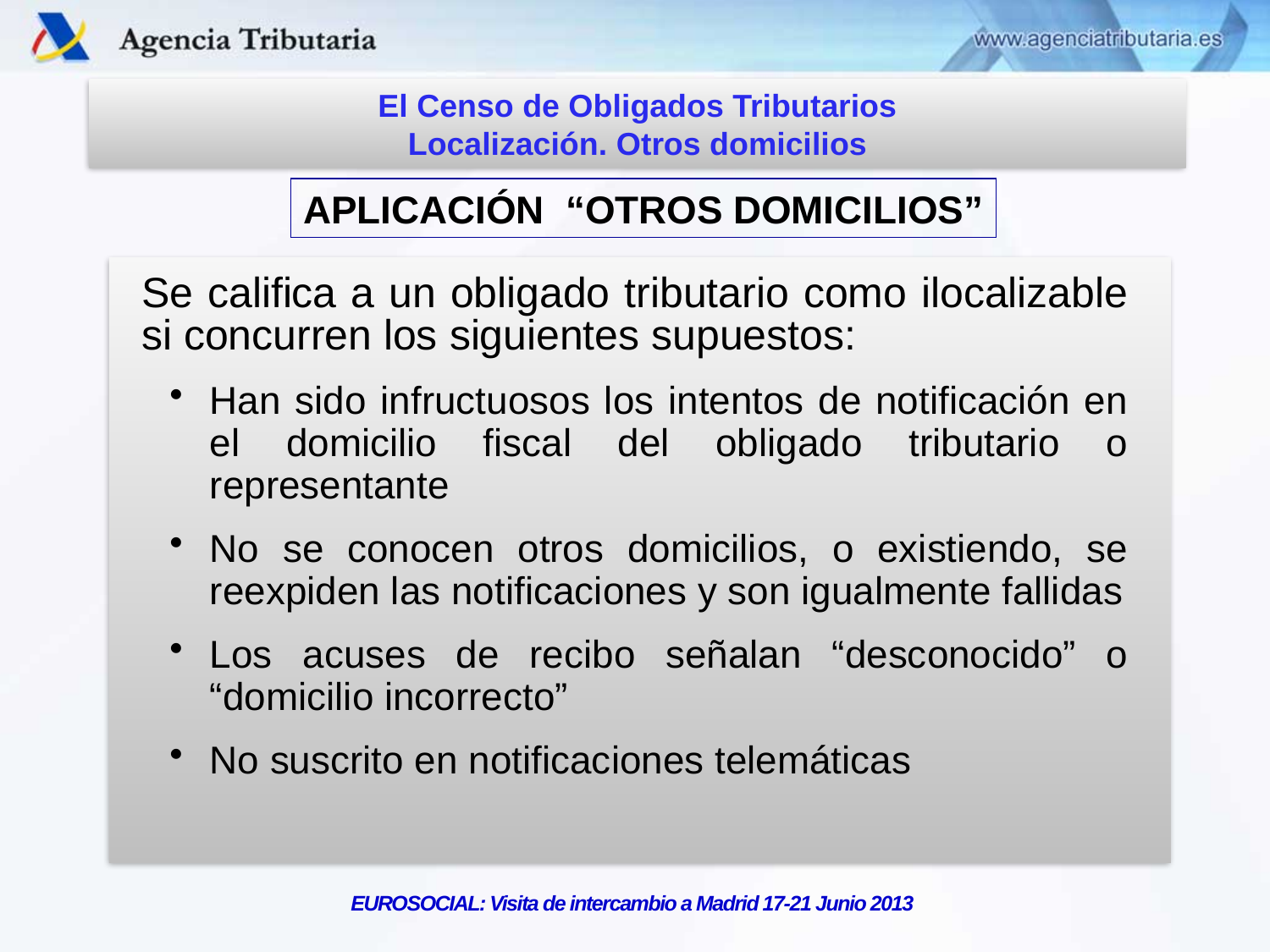

El Censo de Obligados Tributarios
Localización. Otros domicilios
APLICACIÓN  “OTROS DOMICILIOS”

Se califica a un obligado tributario como ilocalizable si concurren los siguientes supuestos:
Han sido infructuosos los intentos de notificación en el domicilio fiscal del obligado tributario o representante
No se conocen otros domicilios, o existiendo, se reexpiden las notificaciones y son igualmente fallidas
Los acuses de recibo señalan “desconocido” o “domicilio incorrecto”
No suscrito en notificaciones telemáticas

EUROSOCIAL: Visita de intercambio a Madrid 17-21 Junio 2013